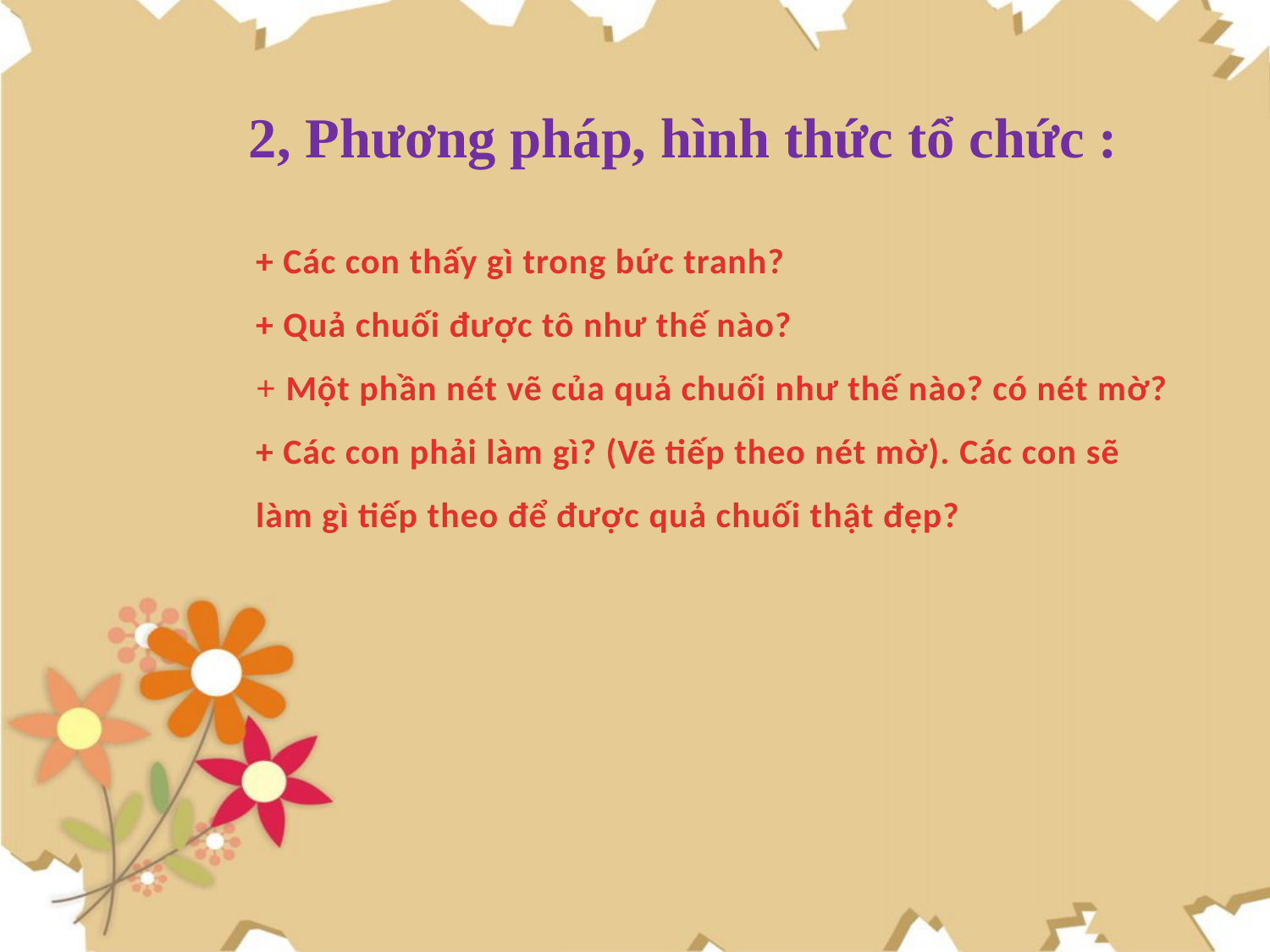

2, Phương pháp, hình thức tổ chức :
+ Các con thấy gì trong bức tranh?
+ Quả chuối được tô như thế nào?
+ Một phần nét vẽ của quả chuối như thế nào? có nét mờ?
+ Các con phải làm gì? (Vẽ tiếp theo nét mờ). Các con sẽ làm gì tiếp theo để được quả chuối thật đẹp?